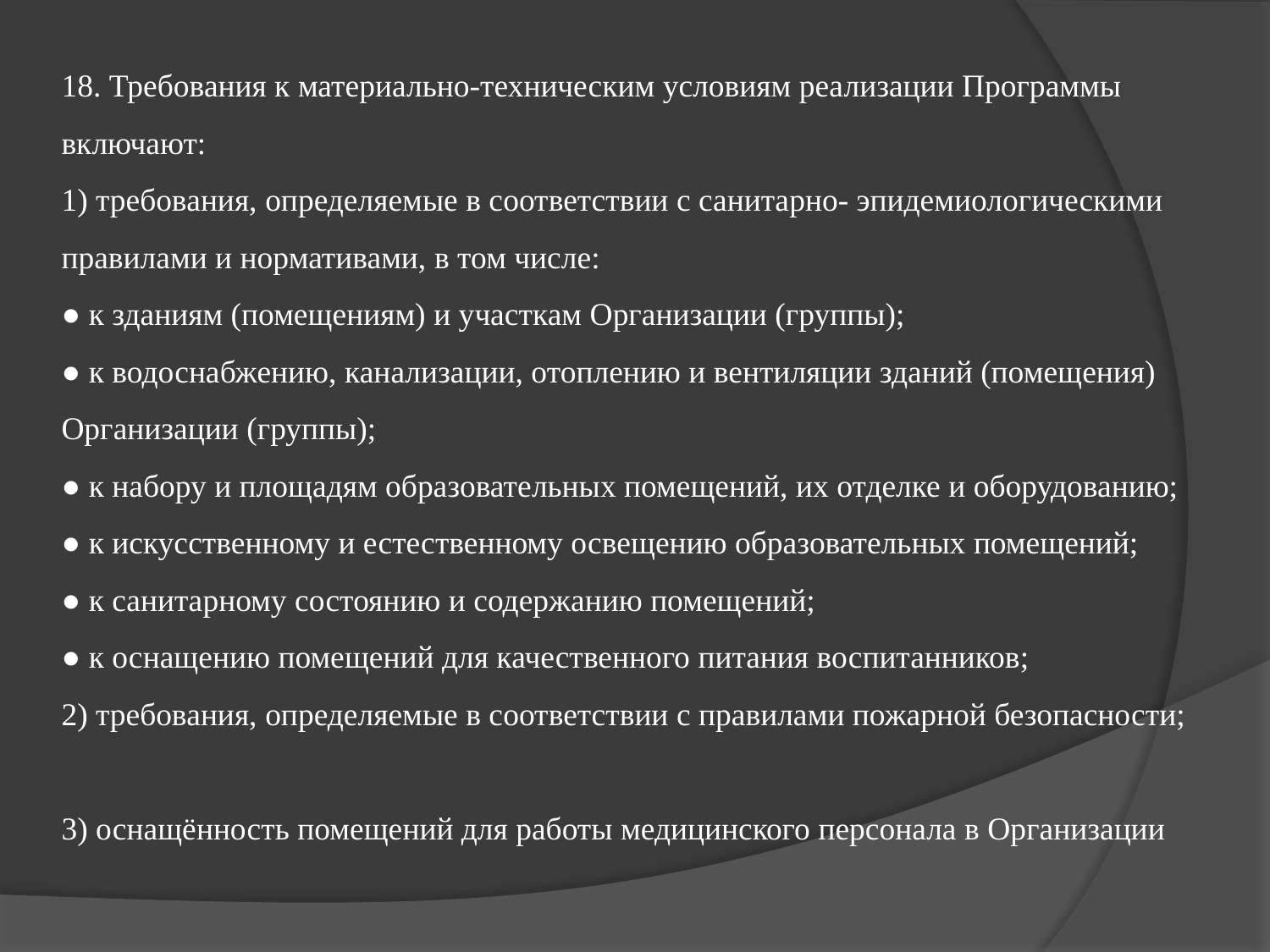

# 18. Требования к материально-техническим условиям реализации Программы включают: 1) требования, определяемые в соответствии с санитарно- эпидемиологическими правилами и нормативами, в том числе: ● к зданиям (помещениям) и участкам Организации (группы); ● к водоснабжению, канализации, отоплению и вентиляции зданий (помещения) Организации (группы); ● к набору и площадям образовательных помещений, их отделке и оборудованию; ● к искусственному и естественному освещению образовательных помещений; ● к санитарному состоянию и содержанию помещений; ● к оснащению помещений для качественного питания воспитанников; 2) требования, определяемые в соответствии с правилами пожарной безопасности; 3) оснащённость помещений для работы медицинского персонала в Организации